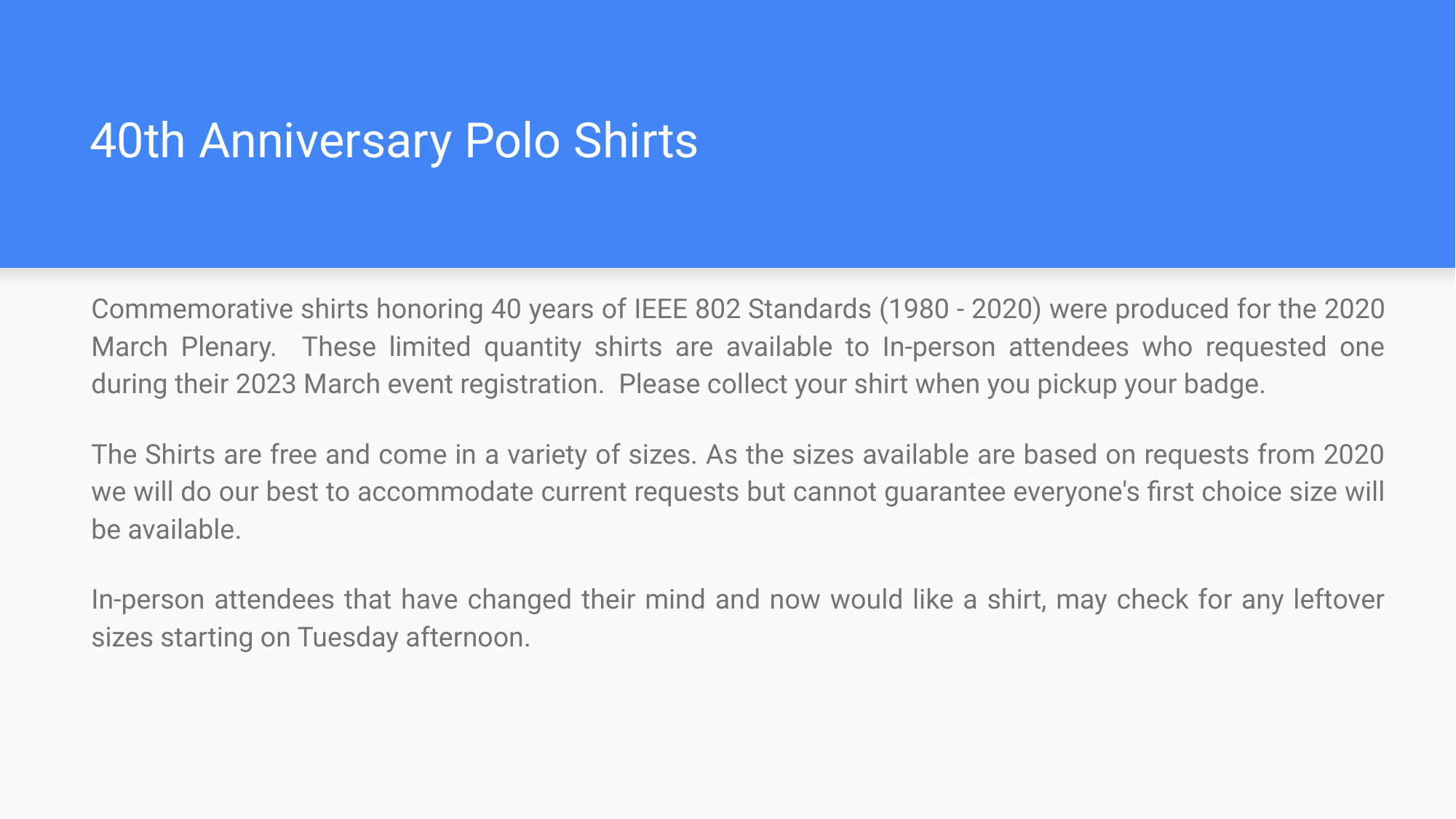

# 40th Anniversary Polo Shirts
Commemorative shirts honoring 40 years of IEEE 802 Standards (1980 - 2020) were produced for the 2020 March Plenary.  These limited quantity shirts are available to In-person attendees who requested one during their 2023 March event registration.  Please collect your shirt when you pickup your badge.
The Shirts are free and come in a variety of sizes. As the sizes available are based on requests from 2020 we will do our best to accommodate current requests but cannot guarantee everyone's first choice size will be available.
In-person attendees that have changed their mind and now would like a shirt, may check for any leftover sizes starting on Tuesday afternoon.